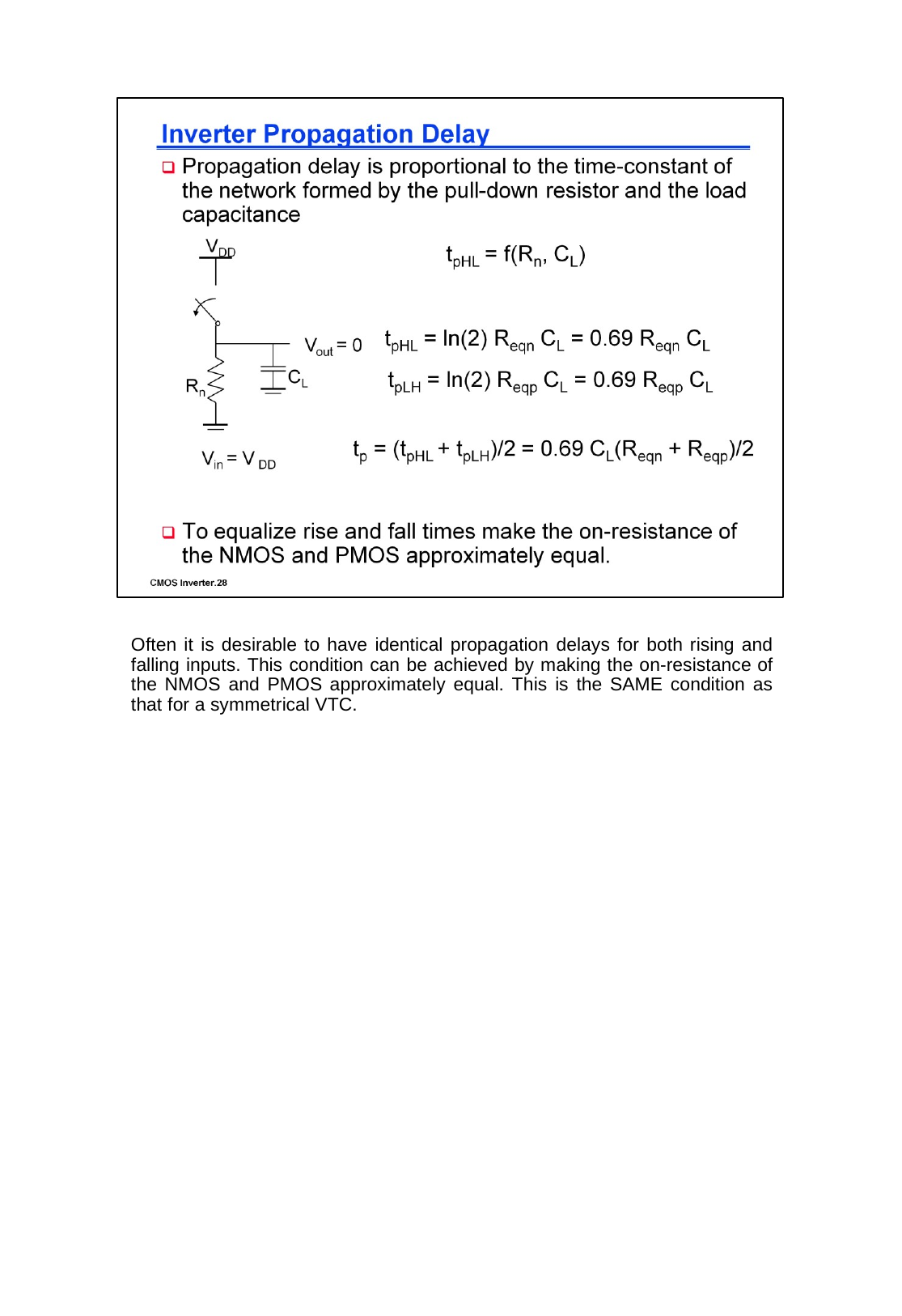

Often it is desirable to have identical propagation delays for both rising and falling inputs. This condition can be achieved by making the on-resistance of the NMOS and PMOS approximately equal. This is the SAME condition as that for a symmetrical VTC.